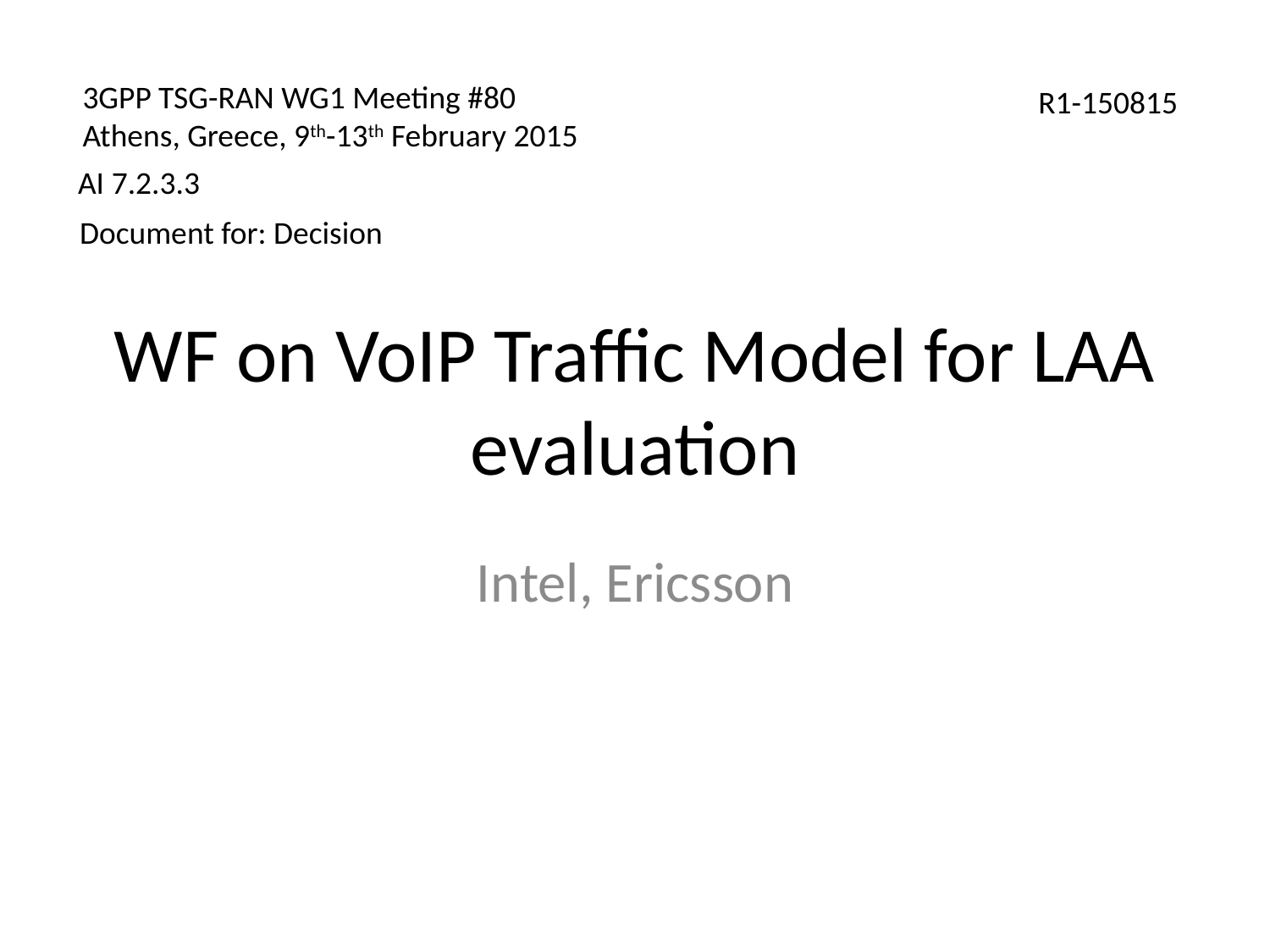

3GPP TSG-RAN WG1 Meeting #80
Athens, Greece, 9th-13th February 2015
R1-150815
AI 7.2.3.3
Document for: Decision
# WF on VoIP Traffic Model for LAA evaluation
Intel, Ericsson